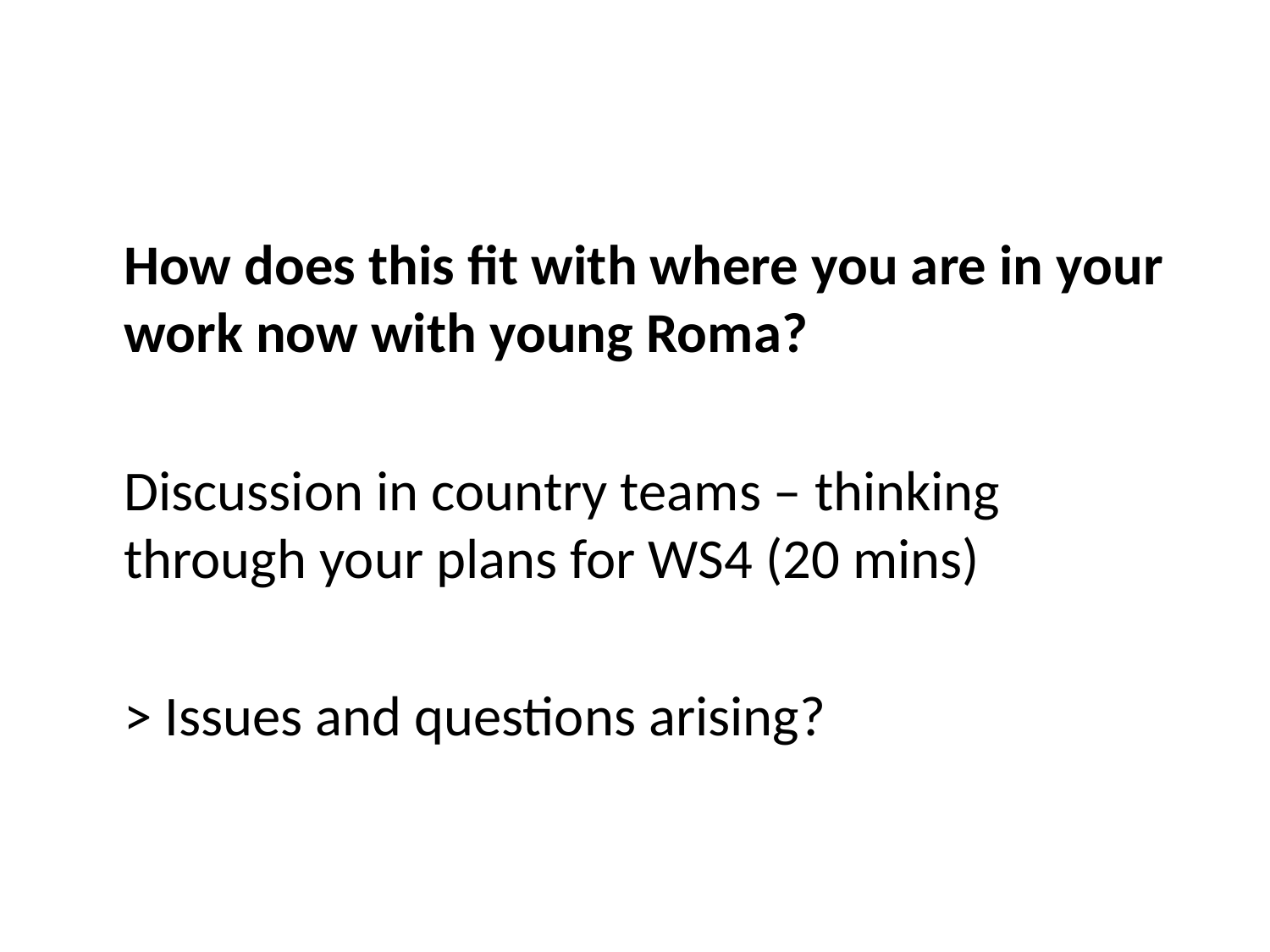

#
	How does this fit with where you are in your work now with young Roma?

	Discussion in country teams – thinking through your plans for WS4 (20 mins)

	> Issues and questions arising?